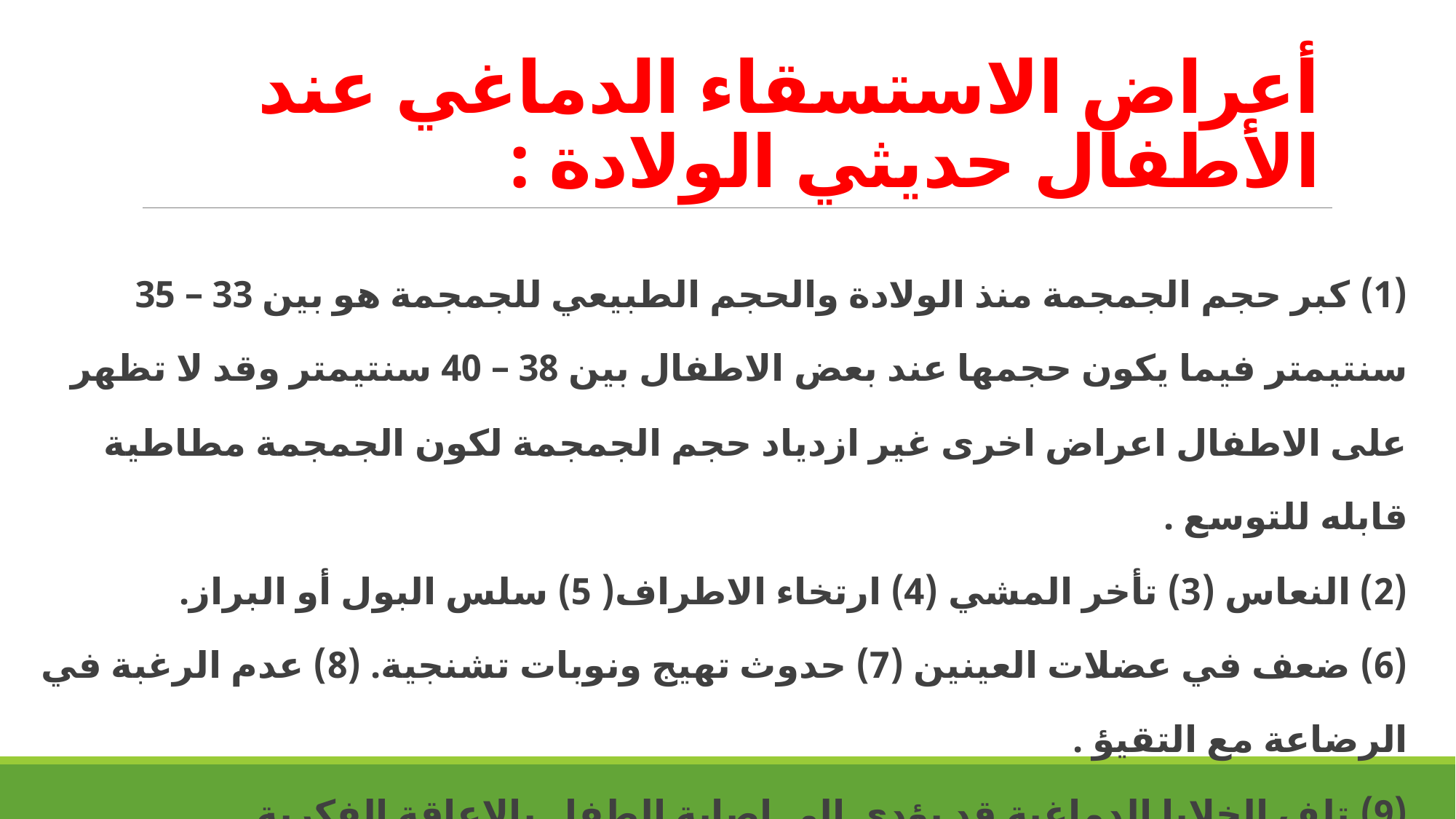

# أعراض الاستسقاء الدماغي عند الأطفال حديثي الولادة :
(1) كبر حجم الجمجمة منذ الولادة والحجم الطبيعي للجمجمة هو بين 33 – 35 سنتيمتر فيما يكون حجمها عند بعض الاطفال بين 38 – 40 سنتيمتر وقد لا تظهر على الاطفال اعراض اخرى غير ازدياد حجم الجمجمة لكون الجمجمة مطاطية قابله للتوسع .
(2) النعاس (3) تأخر المشي (4) ارتخاء الاطراف( 5) سلس البول أو البراز.
(6) ضعف في عضلات العينين (7) حدوث تهيج ونوبات تشنجية. (8) عدم الرغبة في الرضاعة مع التقيؤ .
(9) تلف الخلايا الدماغية قد يؤدي الى إصابة الطفل بالإعاقة الفكرية.